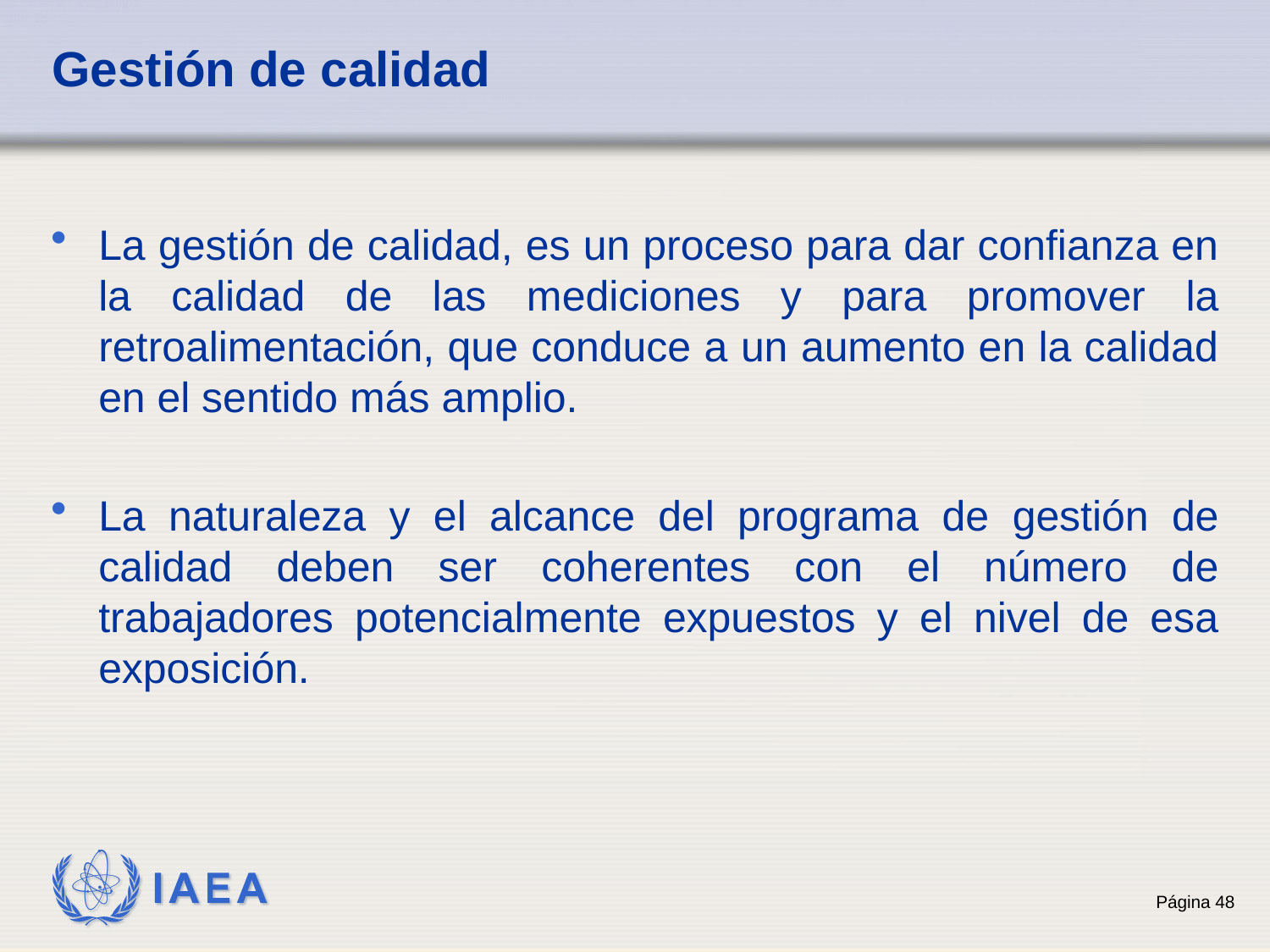

# Gestión de calidad
La gestión de calidad, es un proceso para dar confianza en la calidad de las mediciones y para promover la retroalimentación, que conduce a un aumento en la calidad en el sentido más amplio.

La naturaleza y el alcance del programa de gestión de calidad deben ser coherentes con el número de trabajadores potencialmente expuestos y el nivel de esa exposición.
48